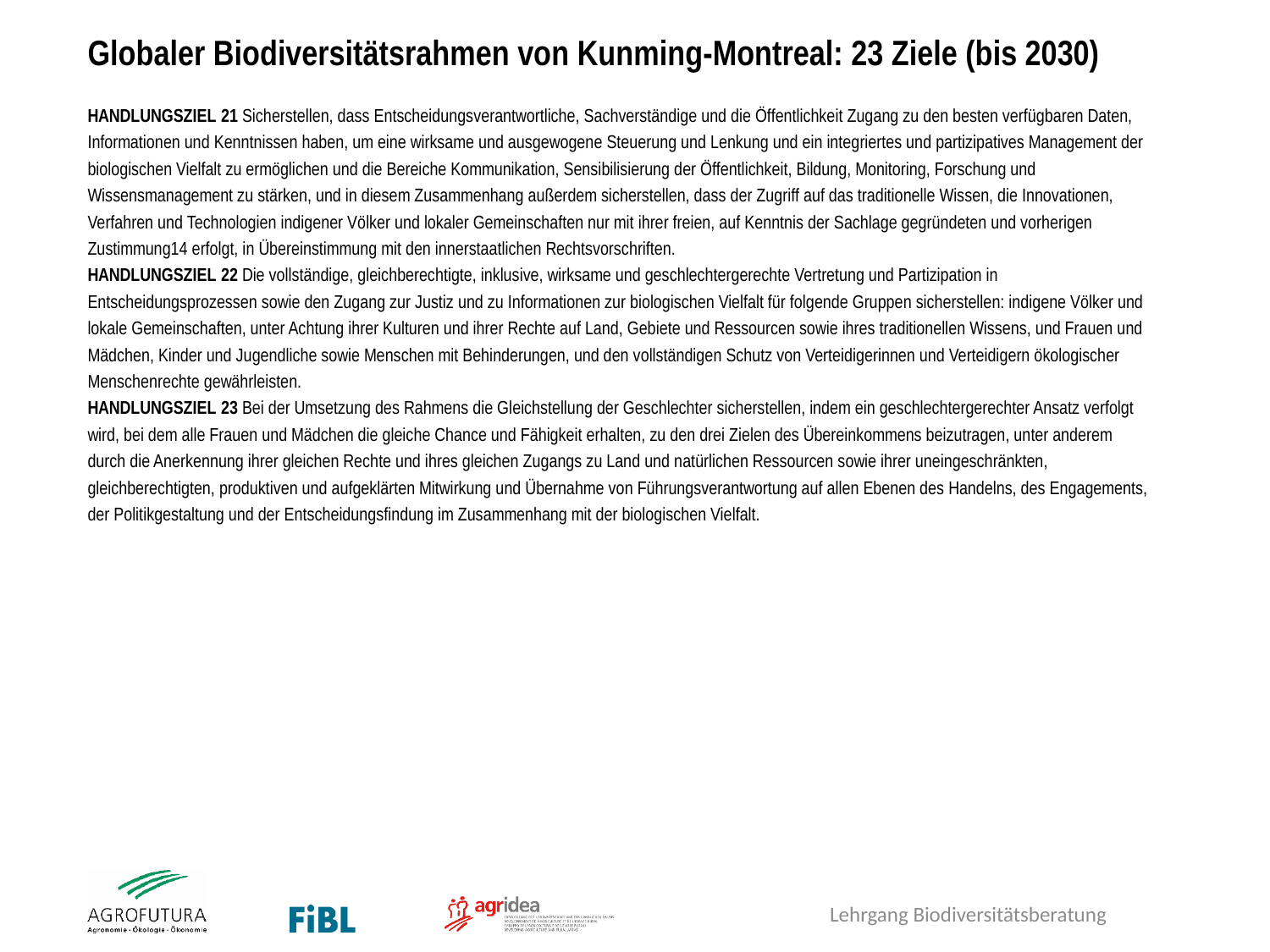

Globaler Biodiversitätsrahmen von Kunming-Montreal: 23 Ziele (bis 2030)

HANDLUNGSZIEL 21 Sicherstellen, dass Entscheidungsverantwortliche, Sachverständige und die Öffentlichkeit Zugang zu den besten verfügbaren Daten, Informationen und Kenntnissen haben, um eine wirksame und ausgewogene Steuerung und Lenkung und ein integriertes und partizipatives Management der biologischen Vielfalt zu ermöglichen und die Bereiche Kommunikation, Sensibilisierung der Öffentlichkeit, Bildung, Monitoring, Forschung und Wissensmanagement zu stärken, und in diesem Zusammenhang außerdem sicherstellen, dass der Zugriff auf das traditionelle Wissen, die Innovationen, Verfahren und Technologien indigener Völker und lokaler Gemeinschaften nur mit ihrer freien, auf Kenntnis der Sachlage gegründeten und vorherigen Zustimmung14 erfolgt, in Übereinstimmung mit den innerstaatlichen Rechtsvorschriften.
HANDLUNGSZIEL 22 Die vollständige, gleichberechtigte, inklusive, wirksame und geschlechtergerechte Vertretung und Partizipation in Entscheidungsprozessen sowie den Zugang zur Justiz und zu Informationen zur biologischen Vielfalt für folgende Gruppen sicherstellen: indigene Völker und lokale Gemeinschaften, unter Achtung ihrer Kulturen und ihrer Rechte auf Land, Gebiete und Ressourcen sowie ihres traditionellen Wissens, und Frauen und Mädchen, Kinder und Jugendliche sowie Menschen mit Behinderungen, und den vollständigen Schutz von Verteidigerinnen und Verteidigern ökologischer Menschenrechte gewährleisten.
HANDLUNGSZIEL 23 Bei der Umsetzung des Rahmens die Gleichstellung der Geschlechter sicherstellen, indem ein geschlechtergerechter Ansatz verfolgt wird, bei dem alle Frauen und Mädchen die gleiche Chance und Fähigkeit erhalten, zu den drei Zielen des Übereinkommens beizutragen, unter anderem durch die Anerkennung ihrer gleichen Rechte und ihres gleichen Zugangs zu Land und natürlichen Ressourcen sowie ihrer uneingeschränkten, gleichberechtigten, produktiven und aufgeklärten Mitwirkung und Übernahme von Führungsverantwortung auf allen Ebenen des Handelns, des Engagements, der Politikgestaltung und der Entscheidungsfindung im Zusammenhang mit der biologischen Vielfalt.
Lehrgang Biodiversitätsberatung